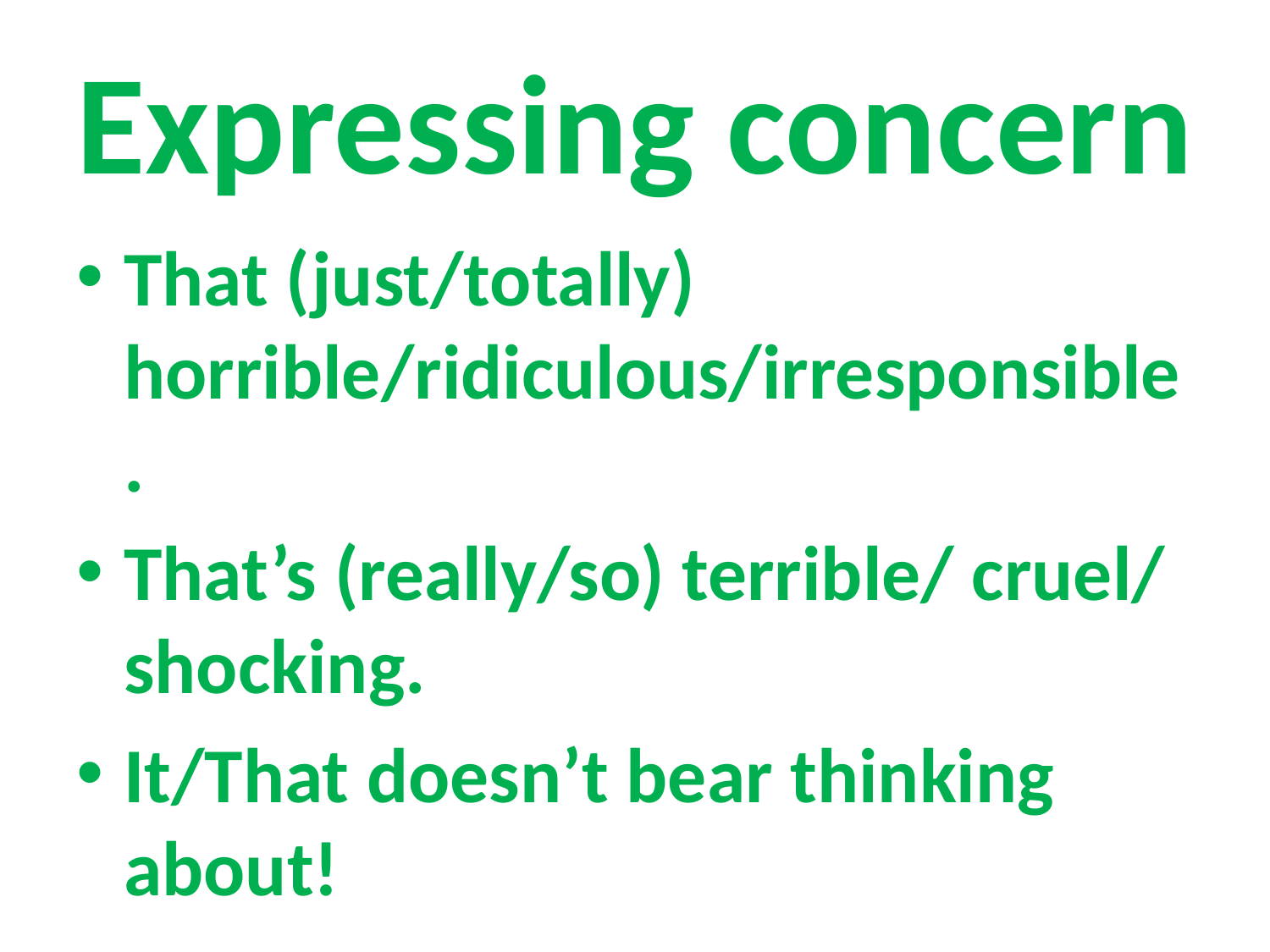

# Expressing concern
That (just/totally) horrible/ridiculous/irresponsible.
That’s (really/so) terrible/ cruel/ shocking.
It/That doesn’t bear thinking about!